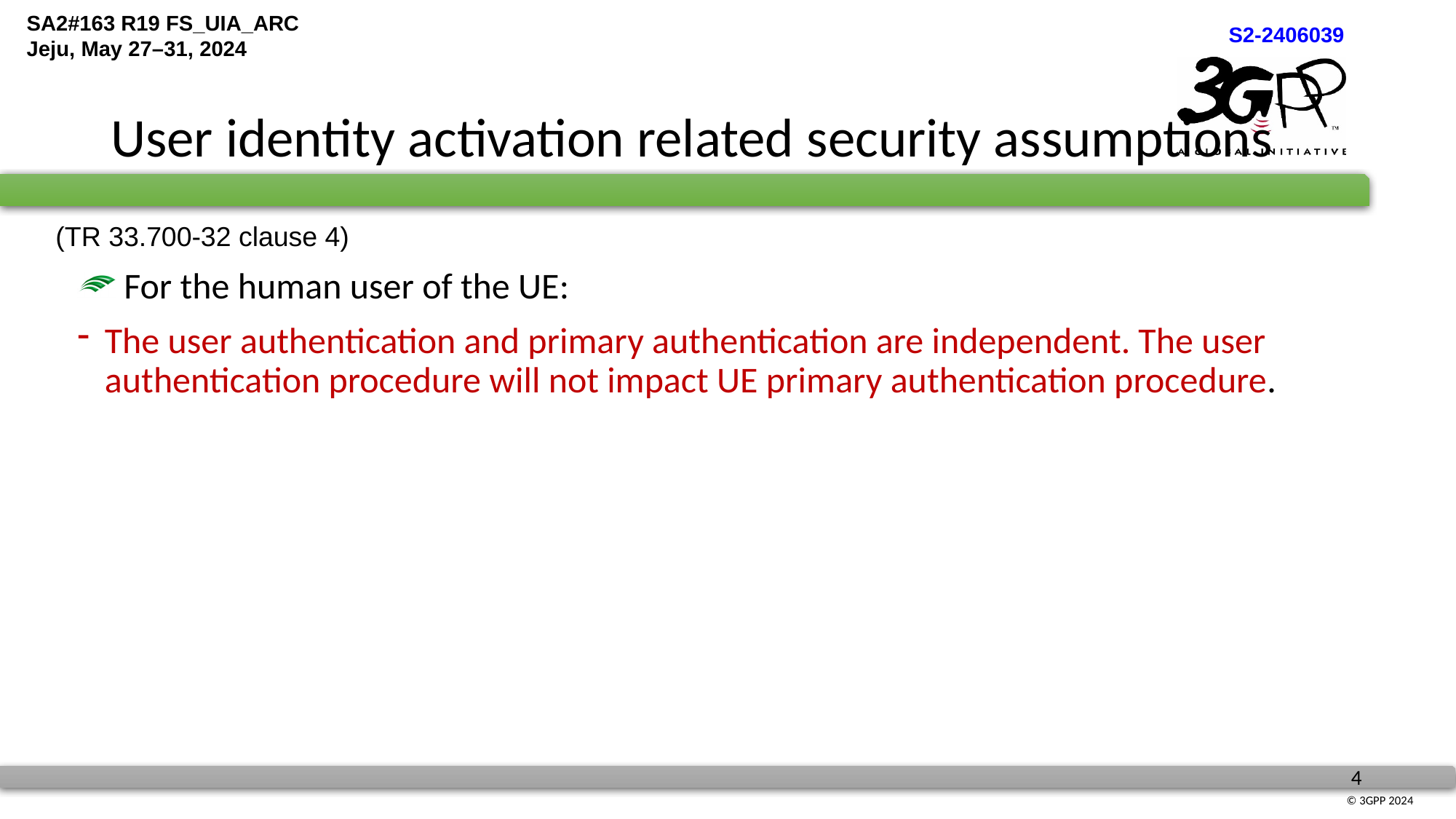

# User identity activation related security assumptions
(TR 33.700-32 clause 4)
 For the human user of the UE:
The user authentication and primary authentication are independent. The user authentication procedure will not impact UE primary authentication procedure.